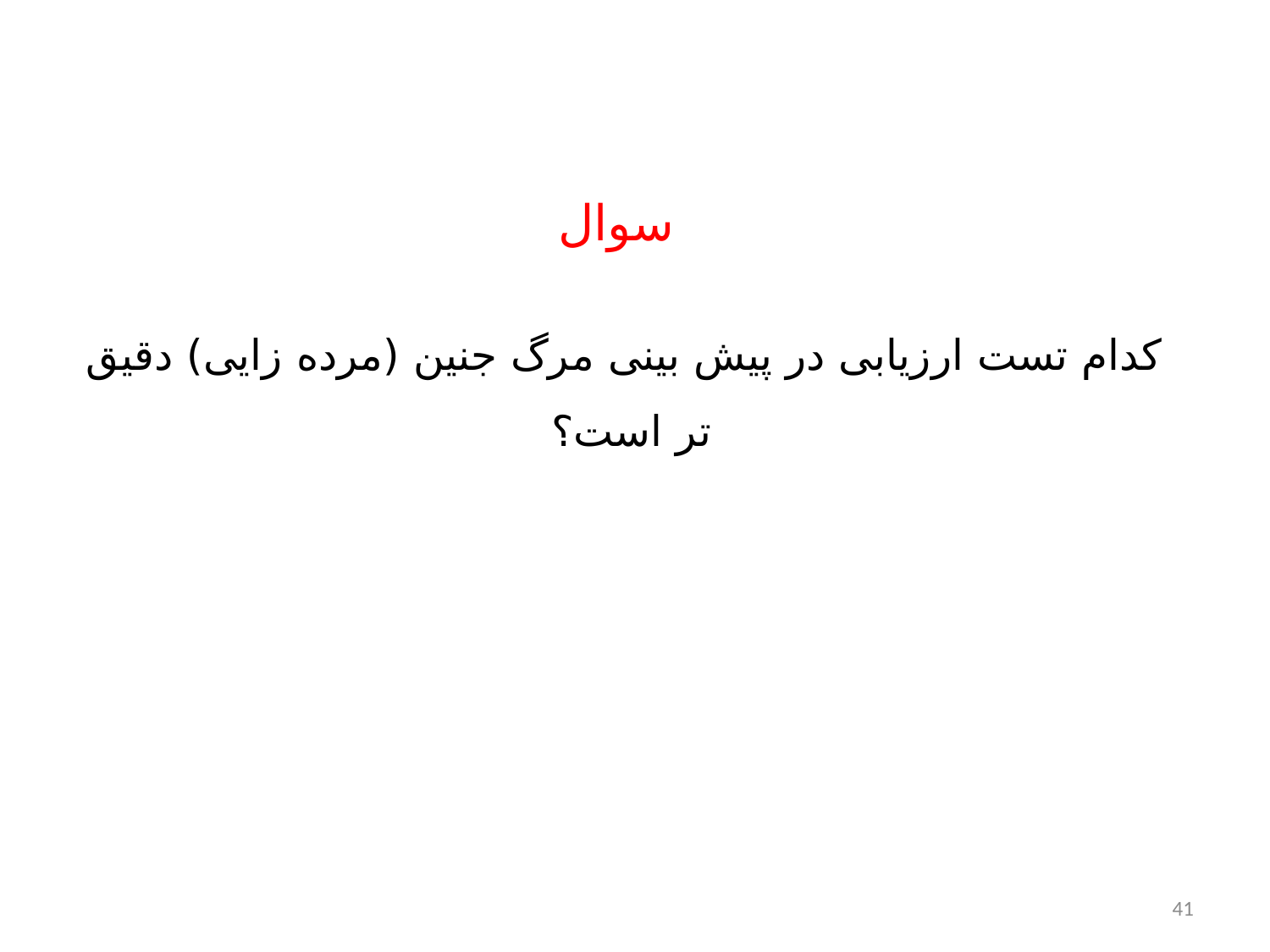

# سوال
کدام تست ارزیابی در پیش بینی مرگ جنین (مرده زایی) دقیق تر است؟
41